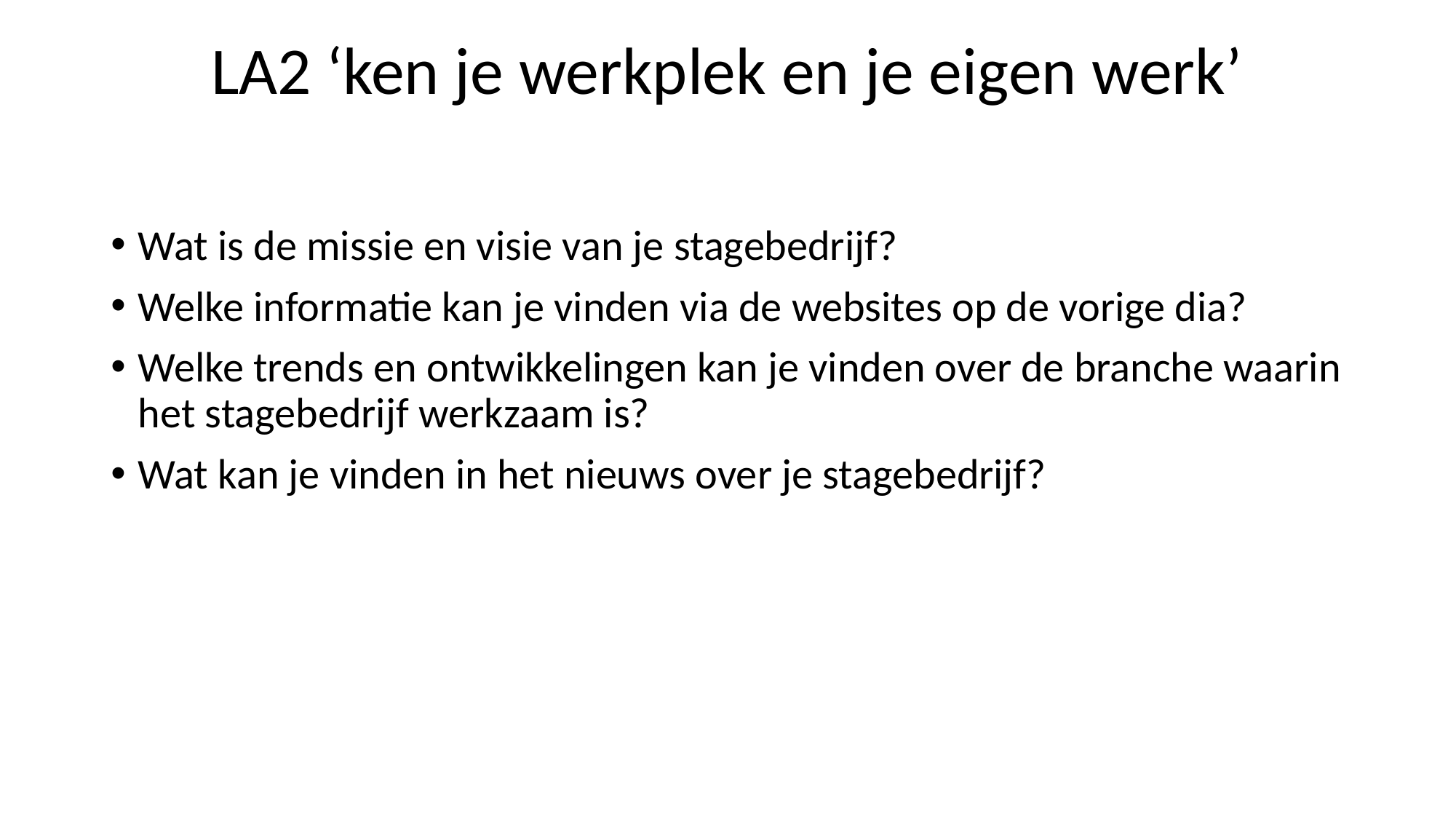

# LA2 ‘ken je werkplek en je eigen werk’
Wat is de missie en visie van je stagebedrijf?
Welke informatie kan je vinden via de websites op de vorige dia?
Welke trends en ontwikkelingen kan je vinden over de branche waarin het stagebedrijf werkzaam is?
Wat kan je vinden in het nieuws over je stagebedrijf?